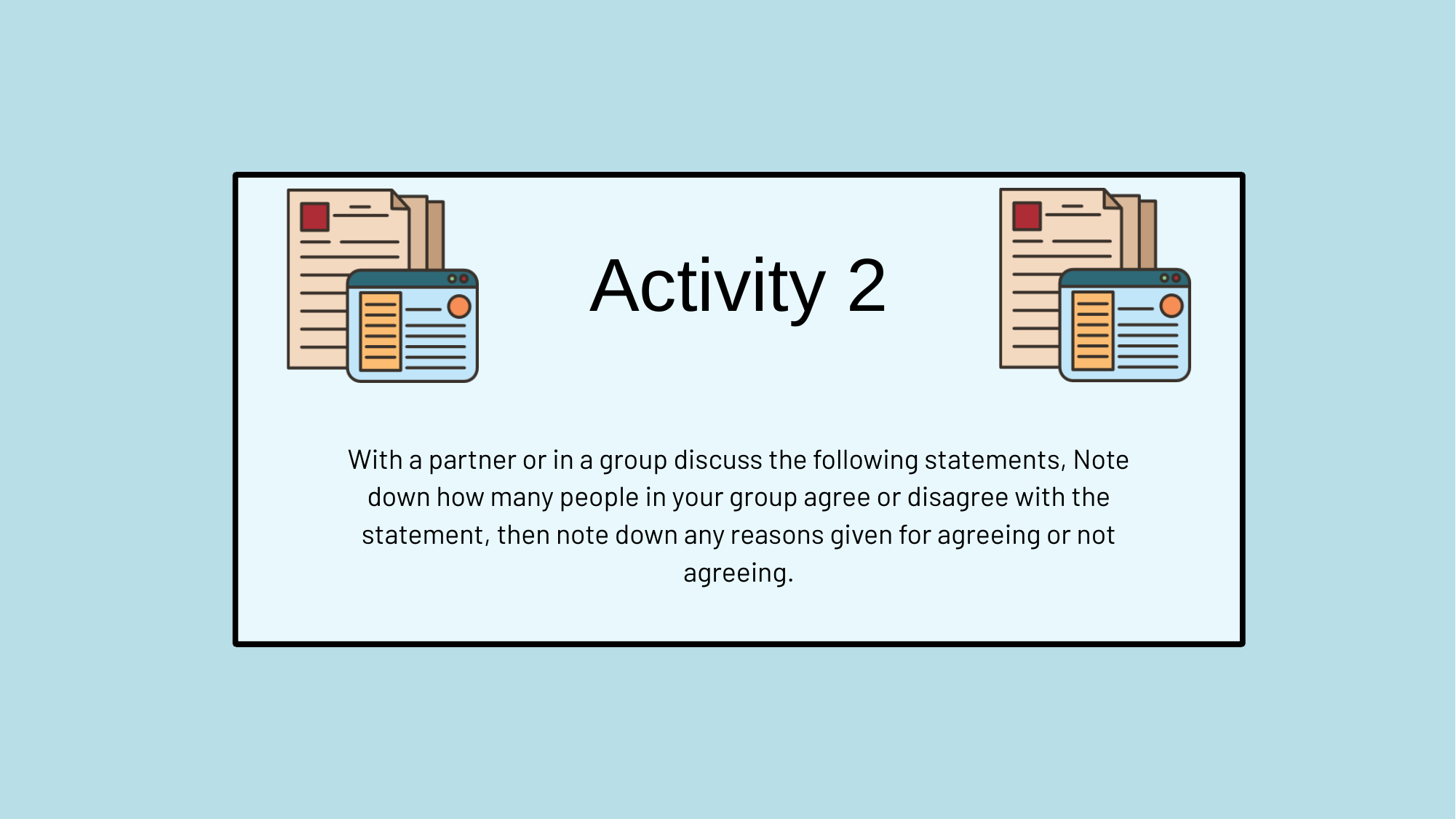

Activity 2
With a partner or in a group discuss the following statements, Note down how many people in your group agree or disagree with the statement, then note down any reasons given for agreeing or not agreeing.